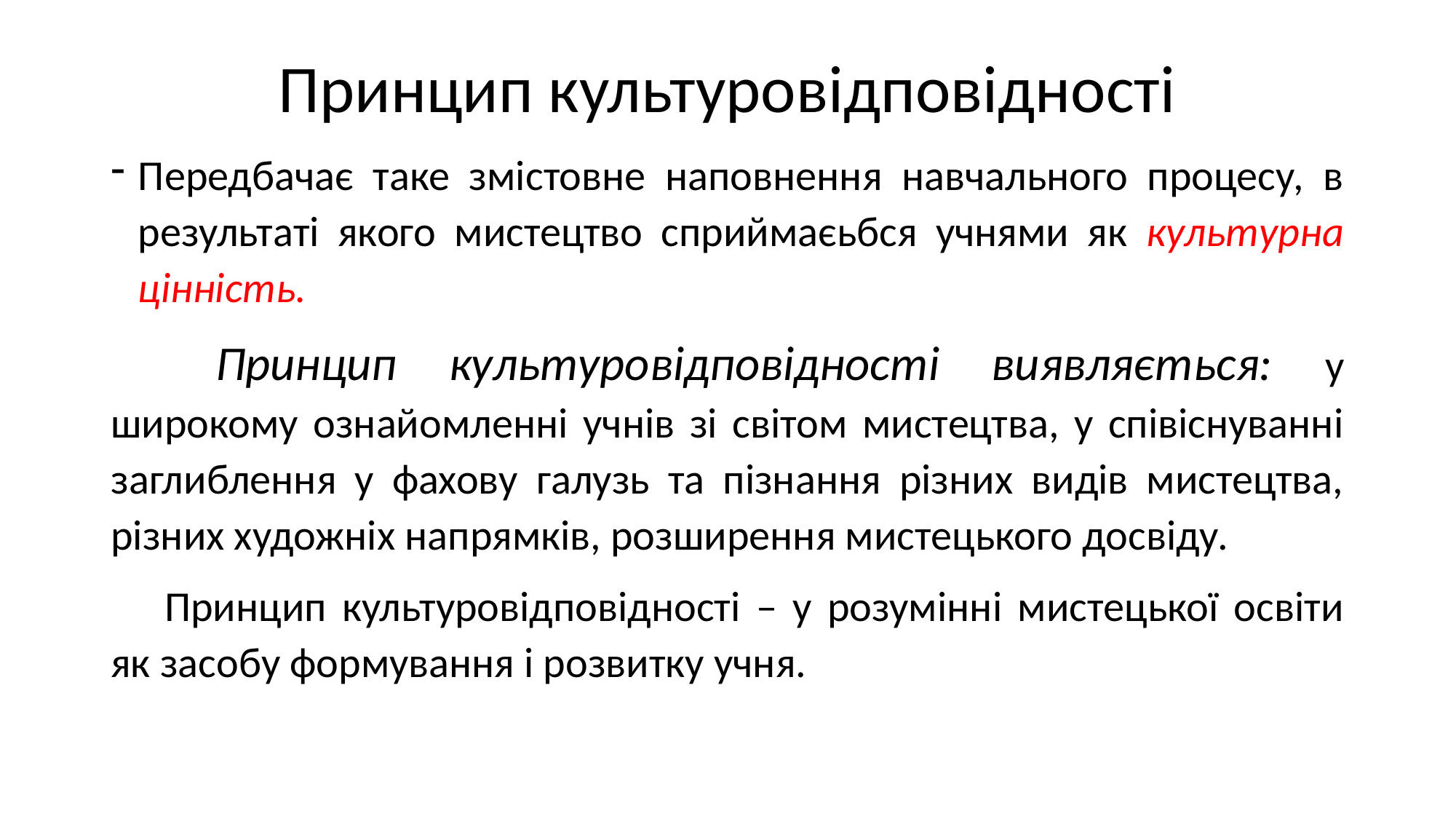

# Принцип культуровідповідності
Передбачає таке змістовне наповнення навчального процесу, в результаті якого мистецтво сприймаєьбся учнями як культурна цінність.
 Принцип культуровідповідності виявляється: у широкому ознайомленні учнів зі світом мистецтва, у співіснуванні заглиблення у фахову галузь та пізнання різних видів мистецтва, різних художніх напрямків, розширення мистецького досвіду.
Принцип культуровідповідності – у розумінні мистецької освіти як засобу формування і розвитку учня.